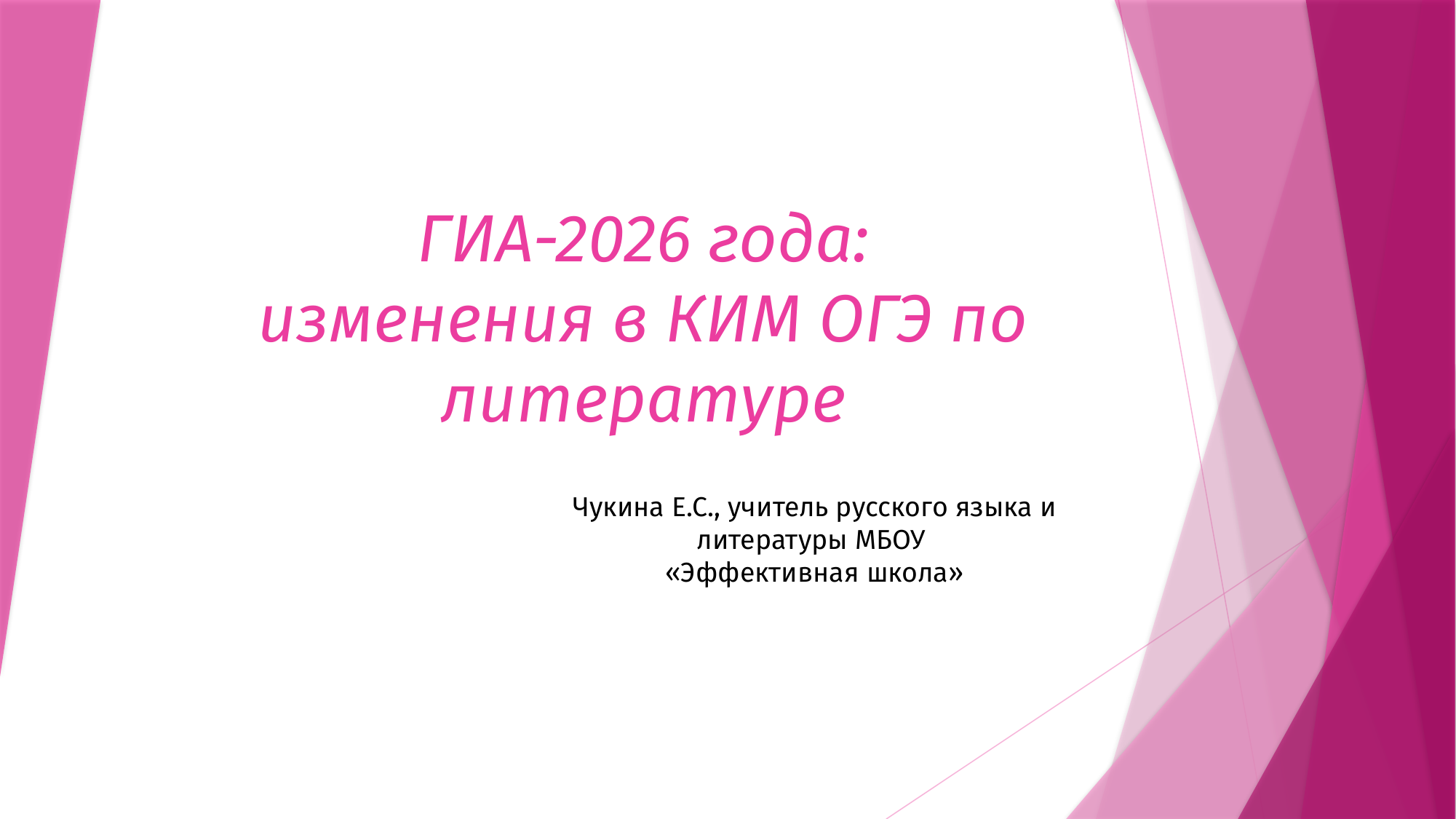

# ГИА-2026 года: изменения в КИМ ОГЭ по литературе
Чукина Е.С., учитель русского языка и литературы МБОУ
 «Эффективная школа»